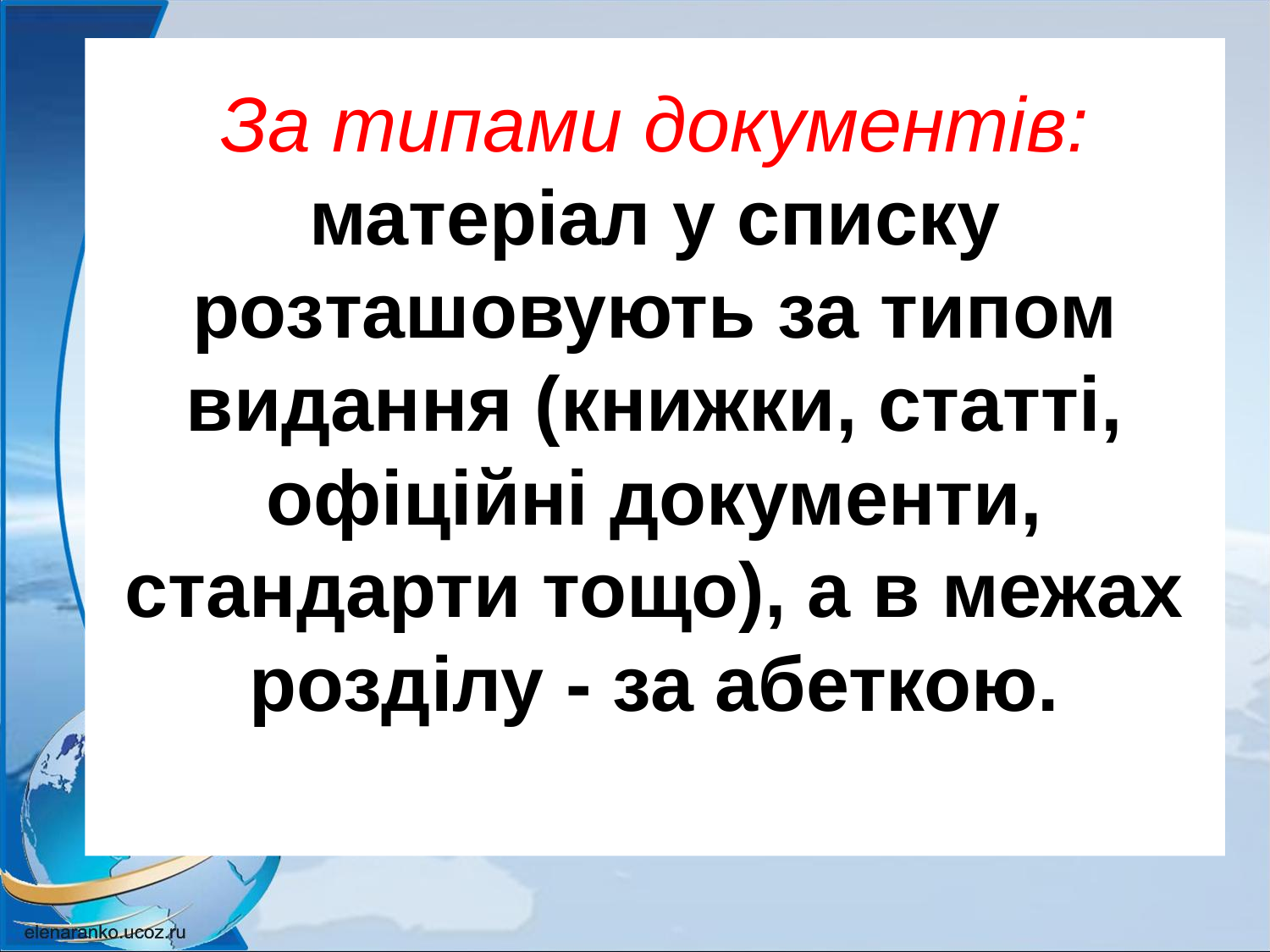

# За типами документів: матеріал у списку розташовують за типом видання (книжки, статті, офіційні документи, стандарти тощо), а в межах розділу - за абеткою.